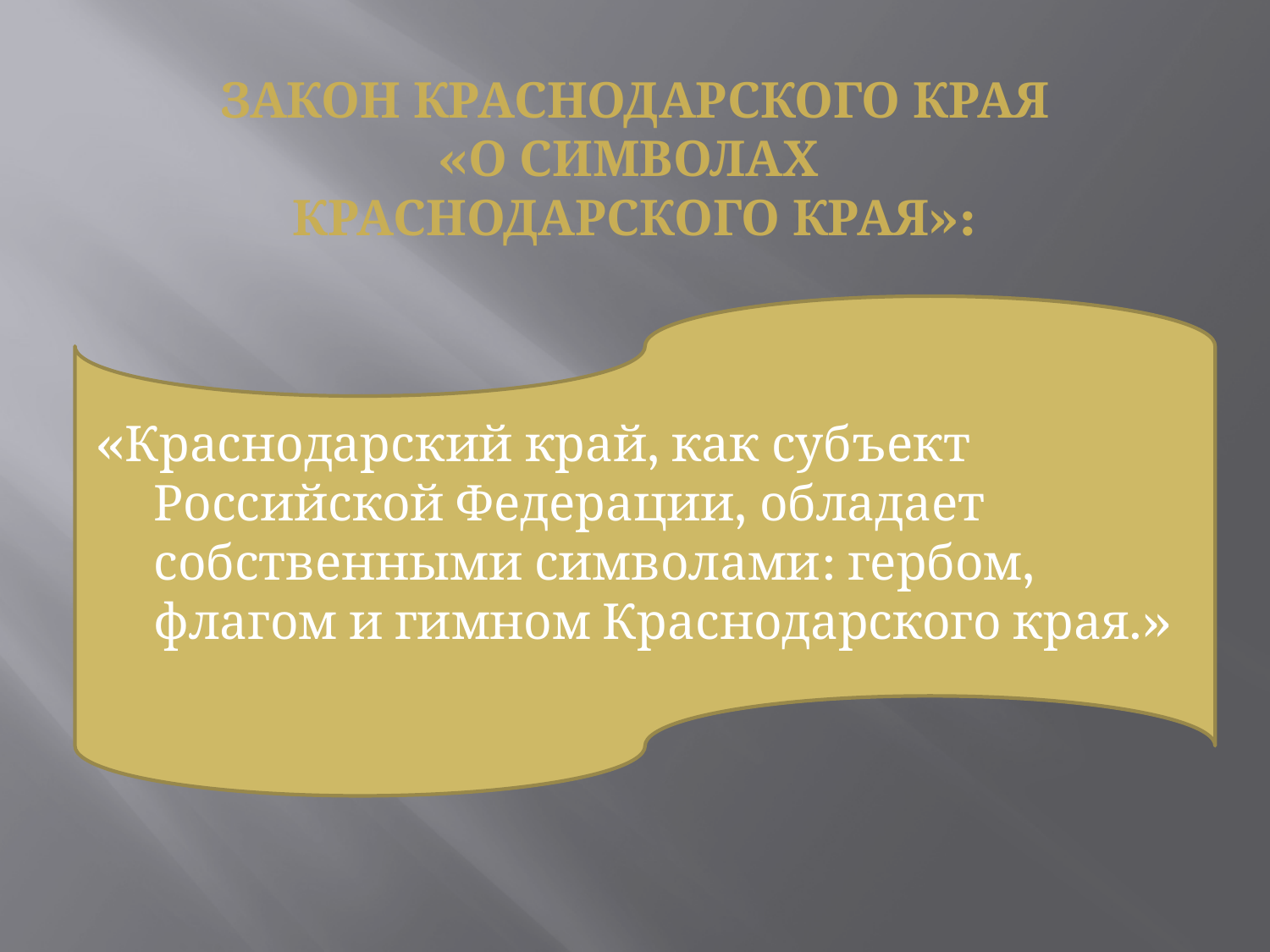

# Закон Краснодарского края «О символах Краснодарского края»:

«Краснодарский край, как субъект Российской Федерации, обладает собственными символами: гербом, флагом и гимном Краснодарского края.»